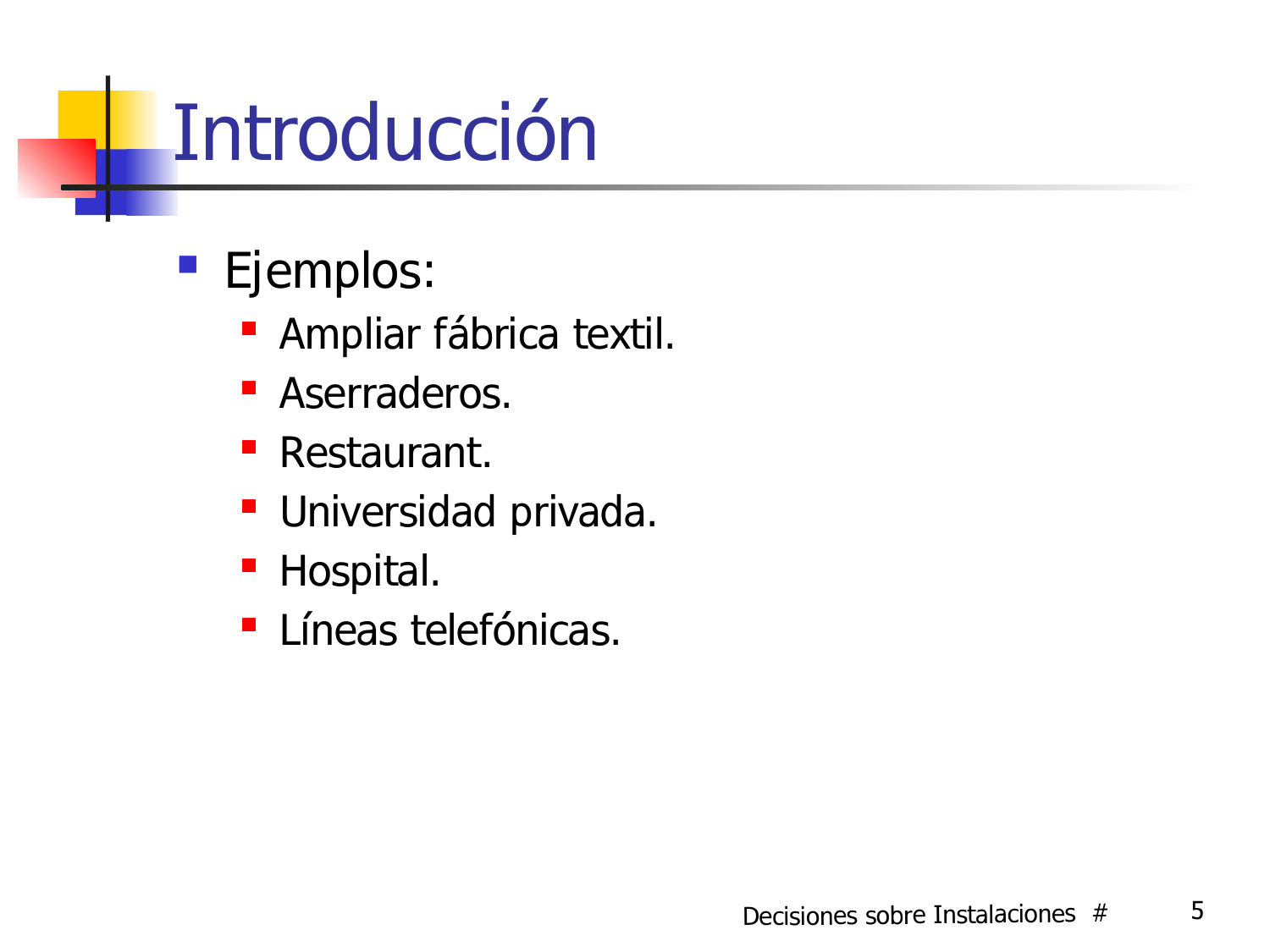

# Introducción
Ejemplos:
Ampliar fábrica textil.
Aserraderos.
Restaurant.
Universidad privada.
Hospital.
Líneas telefónicas.
5
Decisiones sobre Instalaciones  #